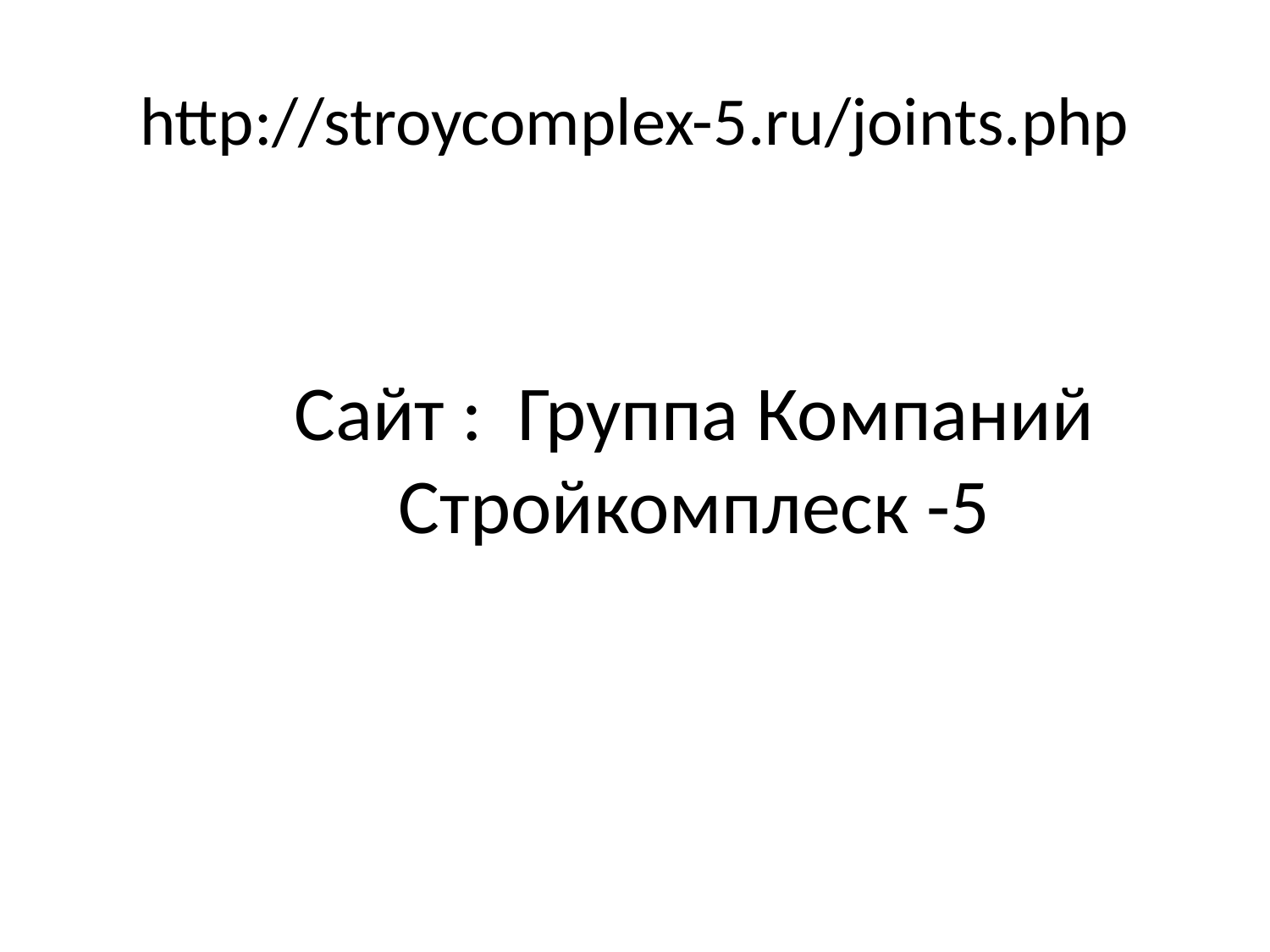

# http://stroycomplex-5.ru/joints.php
Сайт :  Группа Компаний Стройкомплеск -5